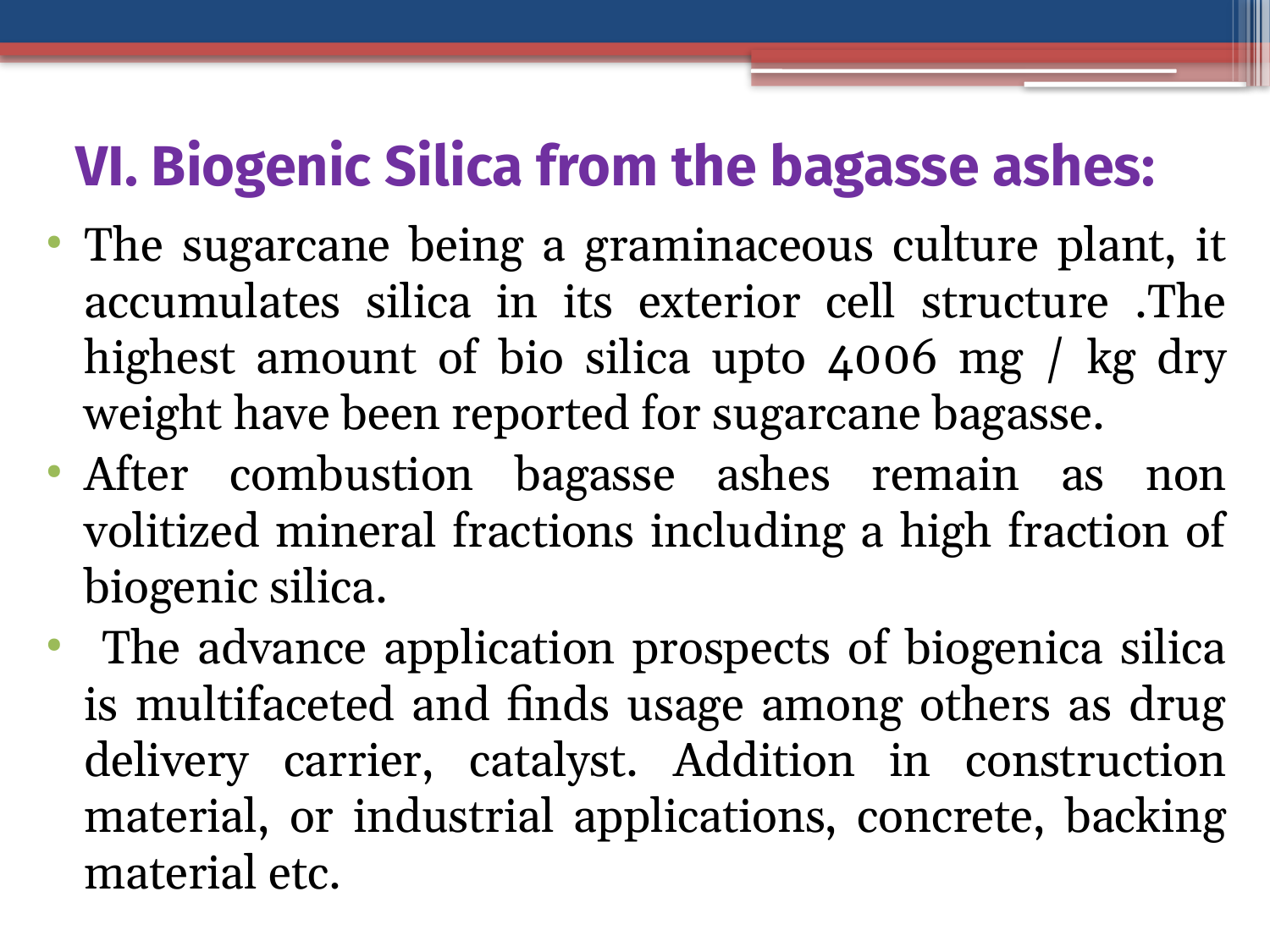

# VI. Biogenic Silica from the bagasse ashes:
The sugarcane being a graminaceous culture plant, it accumulates silica in its exterior cell structure .The highest amount of bio silica upto 4006 mg / kg dry weight have been reported for sugarcane bagasse.
After combustion bagasse ashes remain as non volitized mineral fractions including a high fraction of biogenic silica.
 The advance application prospects of biogenica silica is multifaceted and finds usage among others as drug delivery carrier, catalyst. Addition in construction material, or industrial applications, concrete, backing material etc.